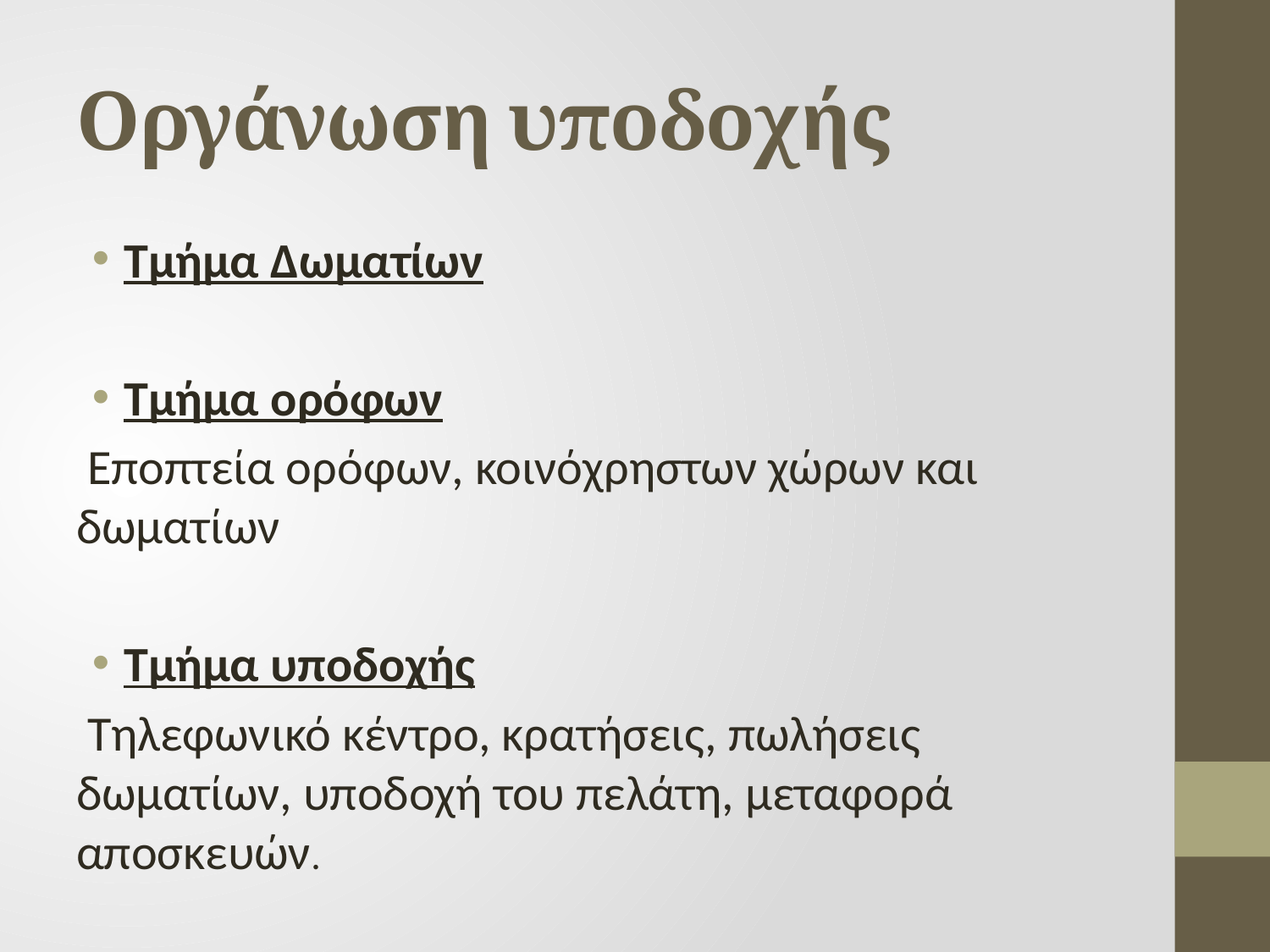

# Οργάνωση υποδοχής
Τμήμα Δωματίων

Τμήμα ορόφων
 Εποπτεία ορόφων, κοινόχρηστων χώρων και δωματίων

Τμήμα υποδοχής
 Τηλεφωνικό κέντρο, κρατήσεις, πωλήσεις δωματίων, υποδοχή του πελάτη, μεταφορά αποσκευών.